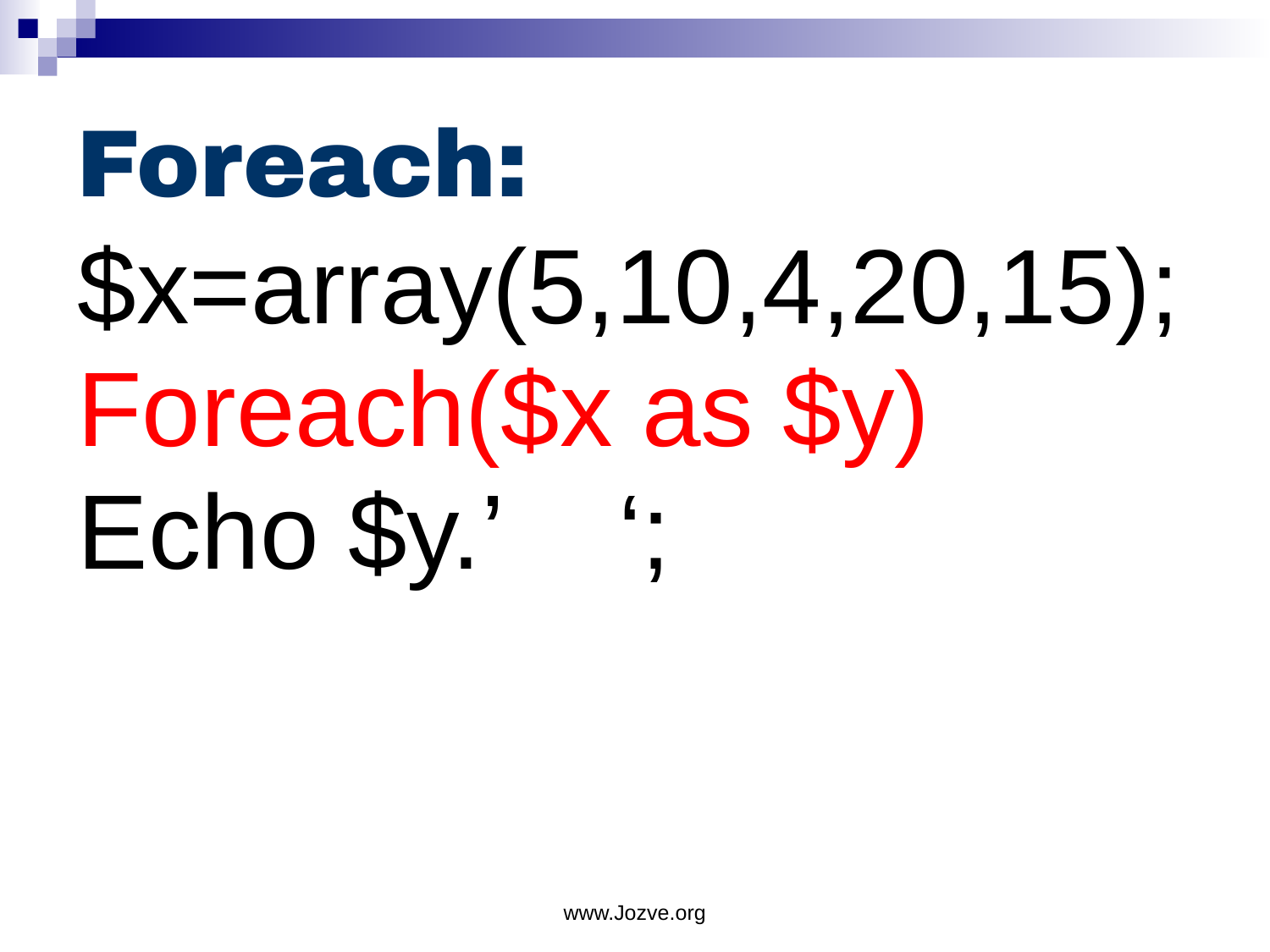

# Foreach:
$x=array(5,10,4,20,15);
Foreach($x as $y)
Echo $y.’    ‘;
www.Jozve.org